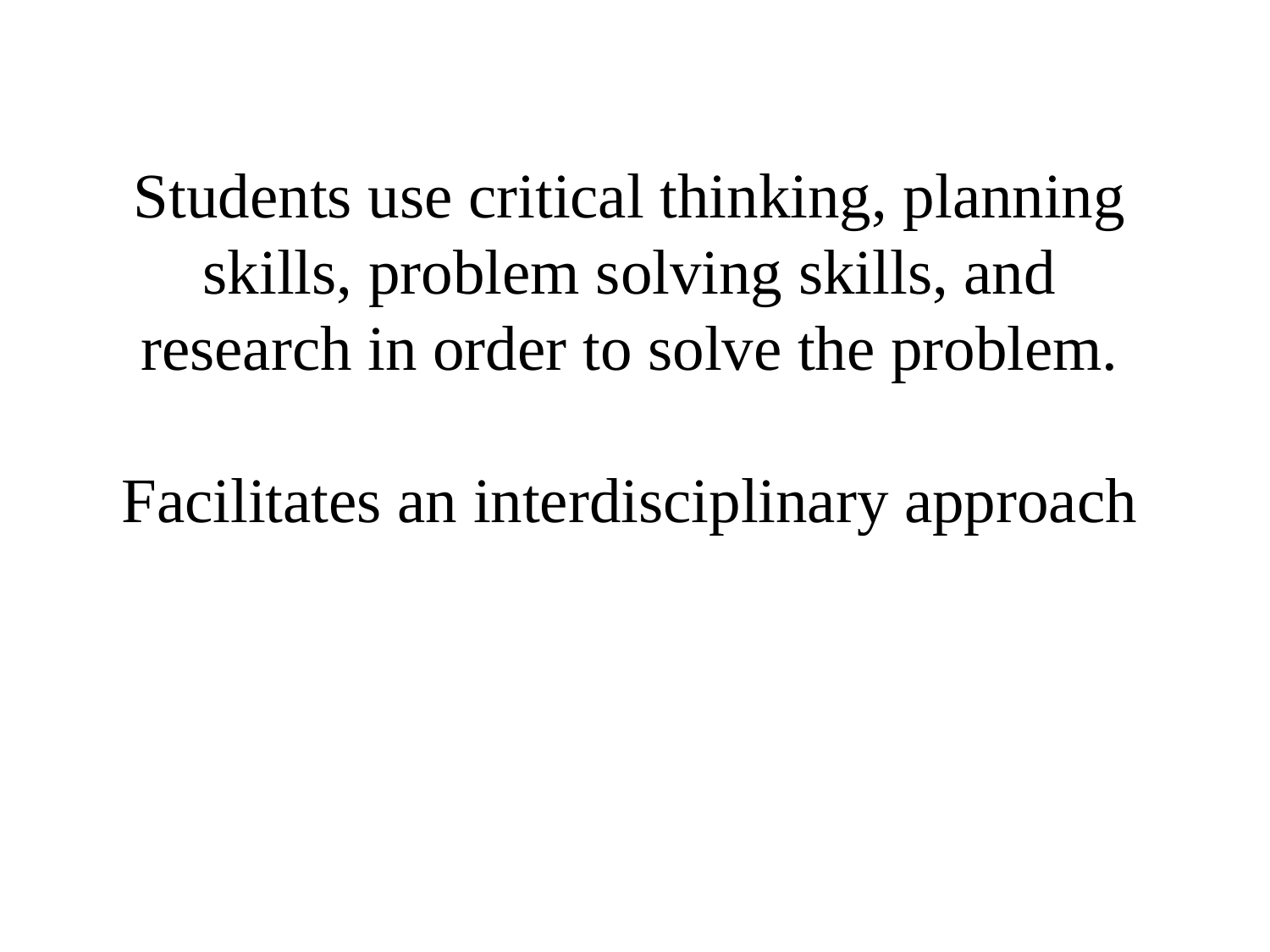

Students use critical thinking, planning skills, problem solving skills, and research in order to solve the problem.

Facilitates an interdisciplinary approach